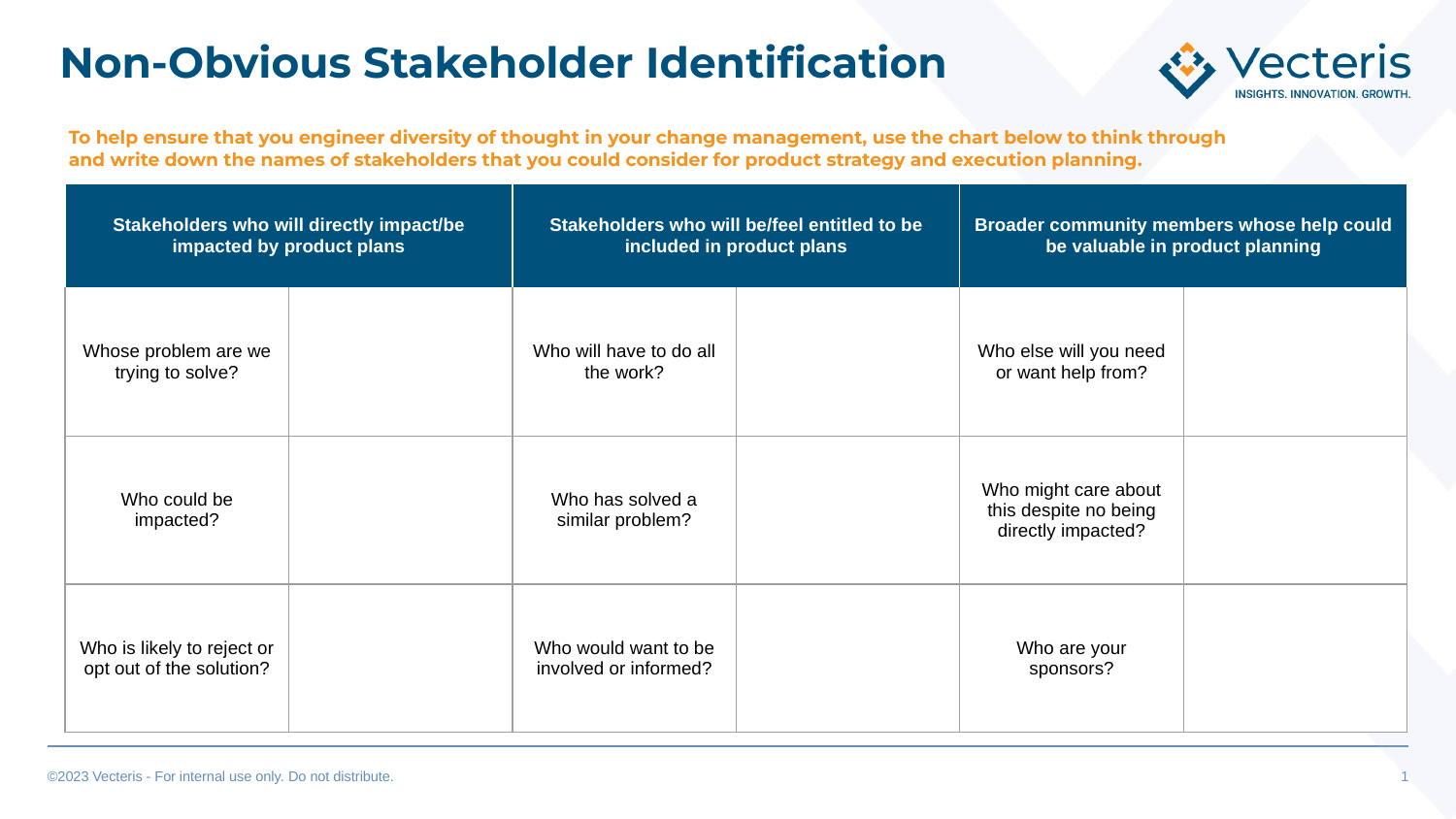

# Non-Obvious Stakeholder Identification
To help ensure that you engineer diversity of thought in your change management, use the chart below to think through and write down the names of stakeholders that you could consider for product strategy and execution planning.
| Stakeholders who will directly impact/be impacted by product plans |  | Stakeholders who will be/feel entitled to be included in product plans |  | Broader community members whose help could be valuable in product planning |  |
| --- | --- | --- | --- | --- | --- |
| Whose problem are we trying to solve? |  | Who will have to do all the work? |  | Who else will you need or want help from? |  |
| Who could be impacted? |  | Who has solved a similar problem? |  | Who might care about this despite no being directly impacted? |  |
| Who is likely to reject or opt out of the solution? |  | Who would want to be involved or informed? |  | Who are your sponsors? |  |